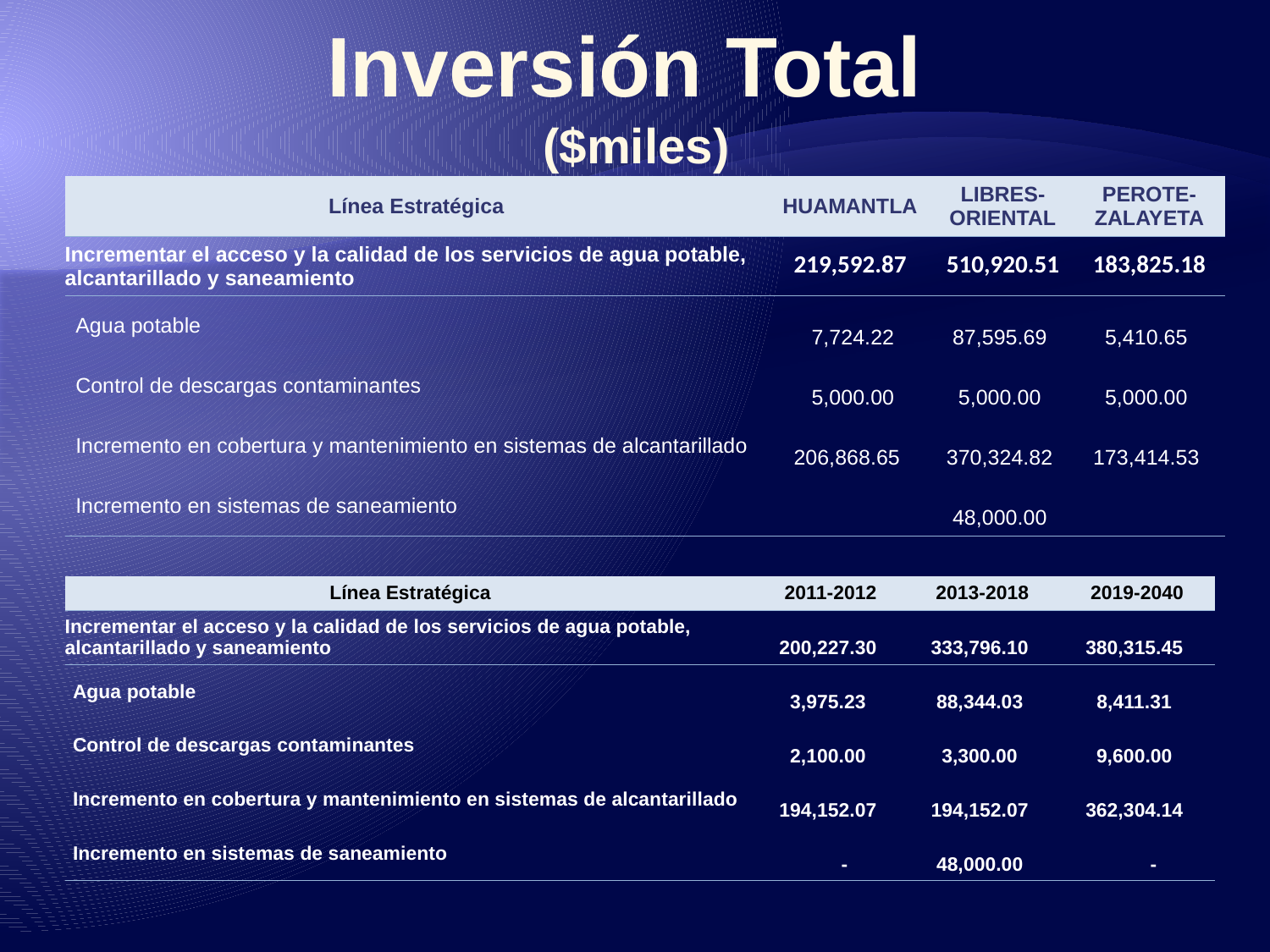

# Inversión Total ($miles)
| Línea Estratégica | HUAMANTLA | LIBRES-ORIENTAL | PEROTE-ZALAYETA |
| --- | --- | --- | --- |
| Incrementar el acceso y la calidad de los servicios de agua potable, alcantarillado y saneamiento | 219,592.87 | 510,920.51 | 183,825.18 |
| Agua potable | 7,724.22 | 87,595.69 | 5,410.65 |
| Control de descargas contaminantes | 5,000.00 | 5,000.00 | 5,000.00 |
| Incremento en cobertura y mantenimiento en sistemas de alcantarillado | 206,868.65 | 370,324.82 | 173,414.53 |
| Incremento en sistemas de saneamiento |  | 48,000.00 |  |
| Línea Estratégica | 2011-2012 | 2013-2018 | 2019-2040 |
| --- | --- | --- | --- |
| Incrementar el acceso y la calidad de los servicios de agua potable, alcantarillado y saneamiento | 200,227.30 | 333,796.10 | 380,315.45 |
| Agua potable | 3,975.23 | 88,344.03 | 8,411.31 |
| Control de descargas contaminantes | 2,100.00 | 3,300.00 | 9,600.00 |
| Incremento en cobertura y mantenimiento en sistemas de alcantarillado | 194,152.07 | 194,152.07 | 362,304.14 |
| Incremento en sistemas de saneamiento | - | 48,000.00 | - |